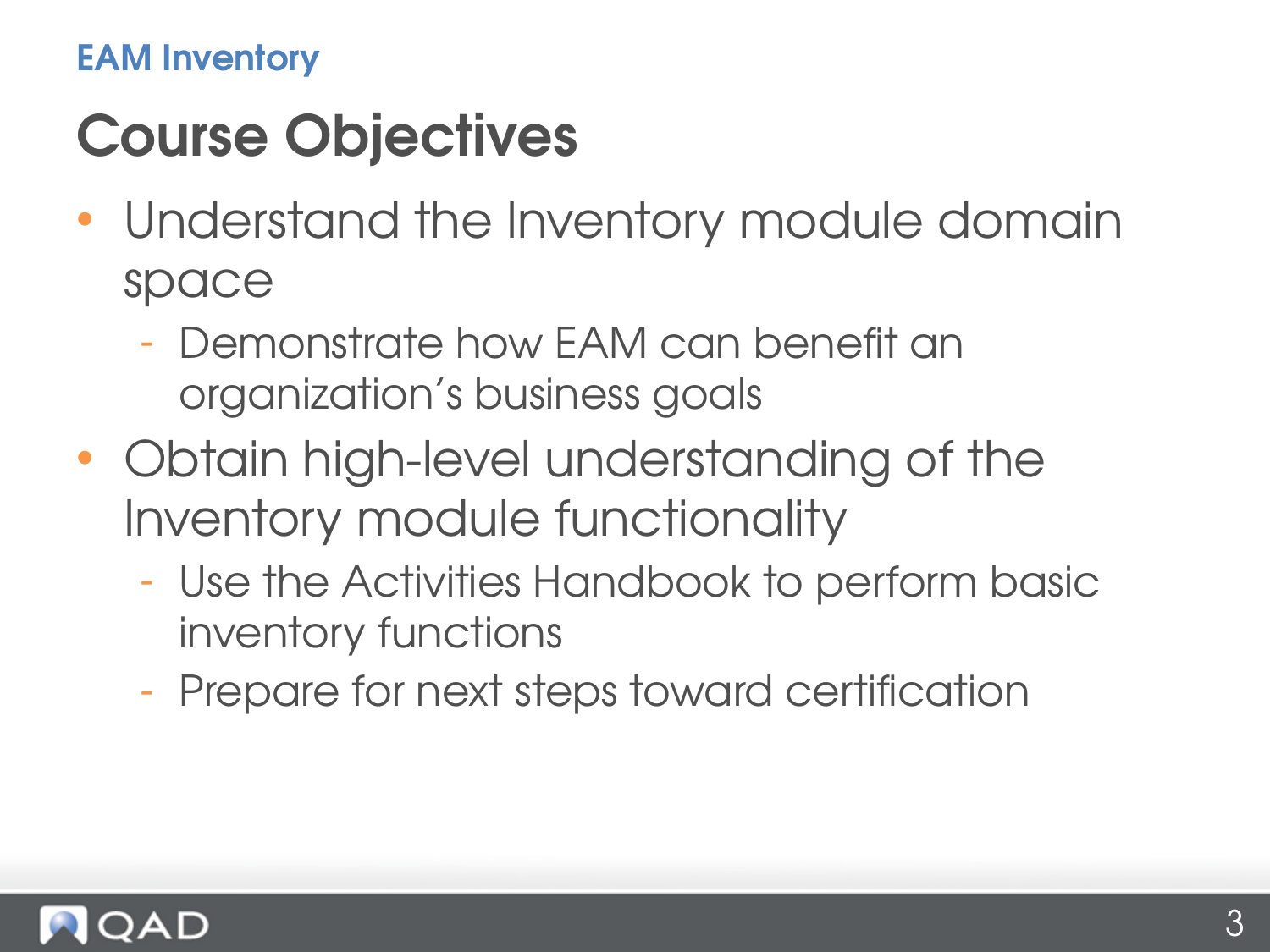

EAM Inventory
# Course Objectives
Understand the Inventory module domain space
Demonstrate how EAM can benefit an organization’s business goals
Obtain high-level understanding of the Inventory module functionality
Use the Activities Handbook to perform basic inventory functions
Prepare for next steps toward certification

3